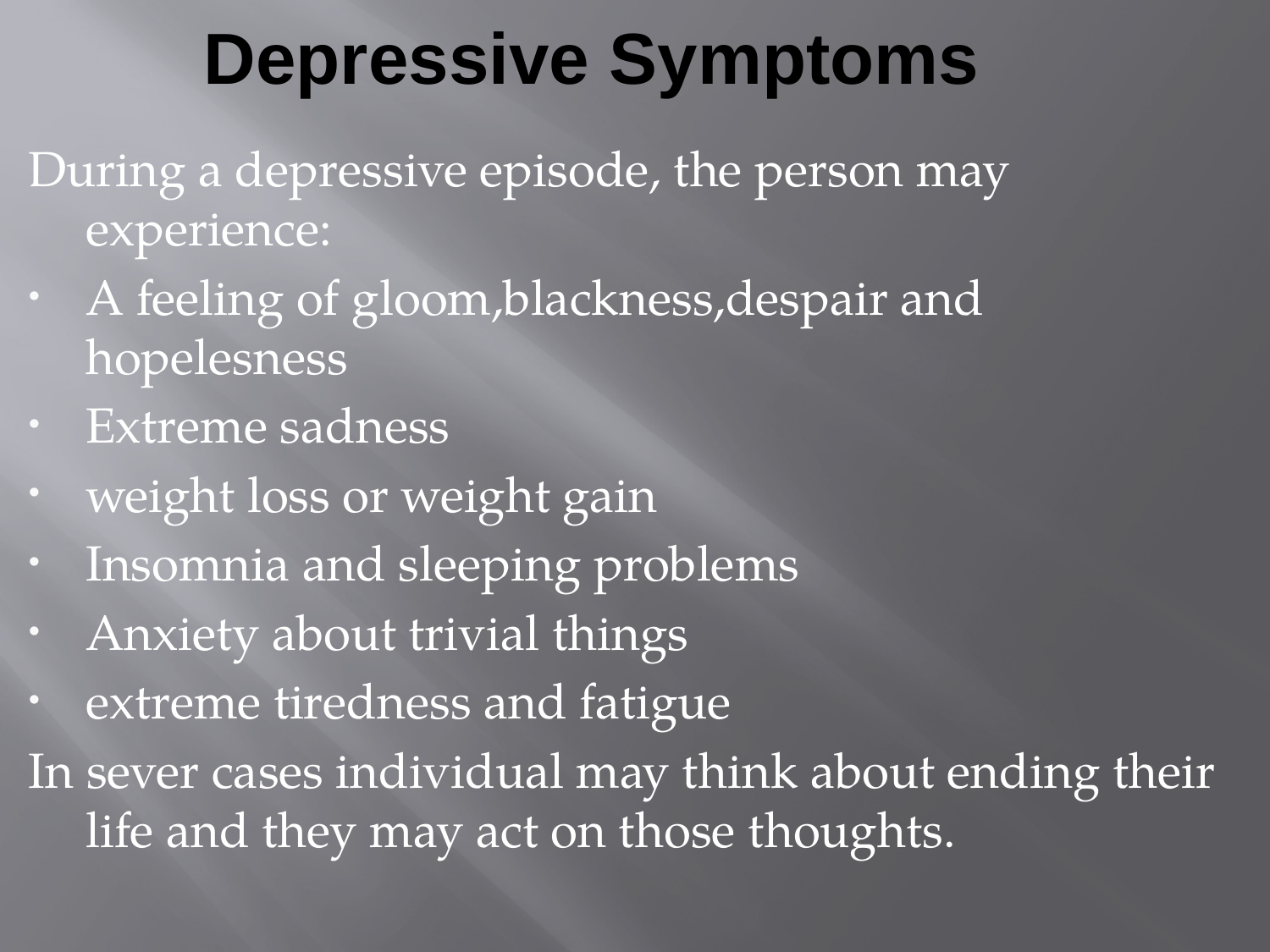

# Depressive Symptoms
During a depressive episode, the person may experience:
A feeling of gloom,blackness,despair and hopelesness
Extreme sadness
weight loss or weight gain
Insomnia and sleeping problems
Anxiety about trivial things
extreme tiredness and fatigue
In sever cases individual may think about ending their life and they may act on those thoughts.